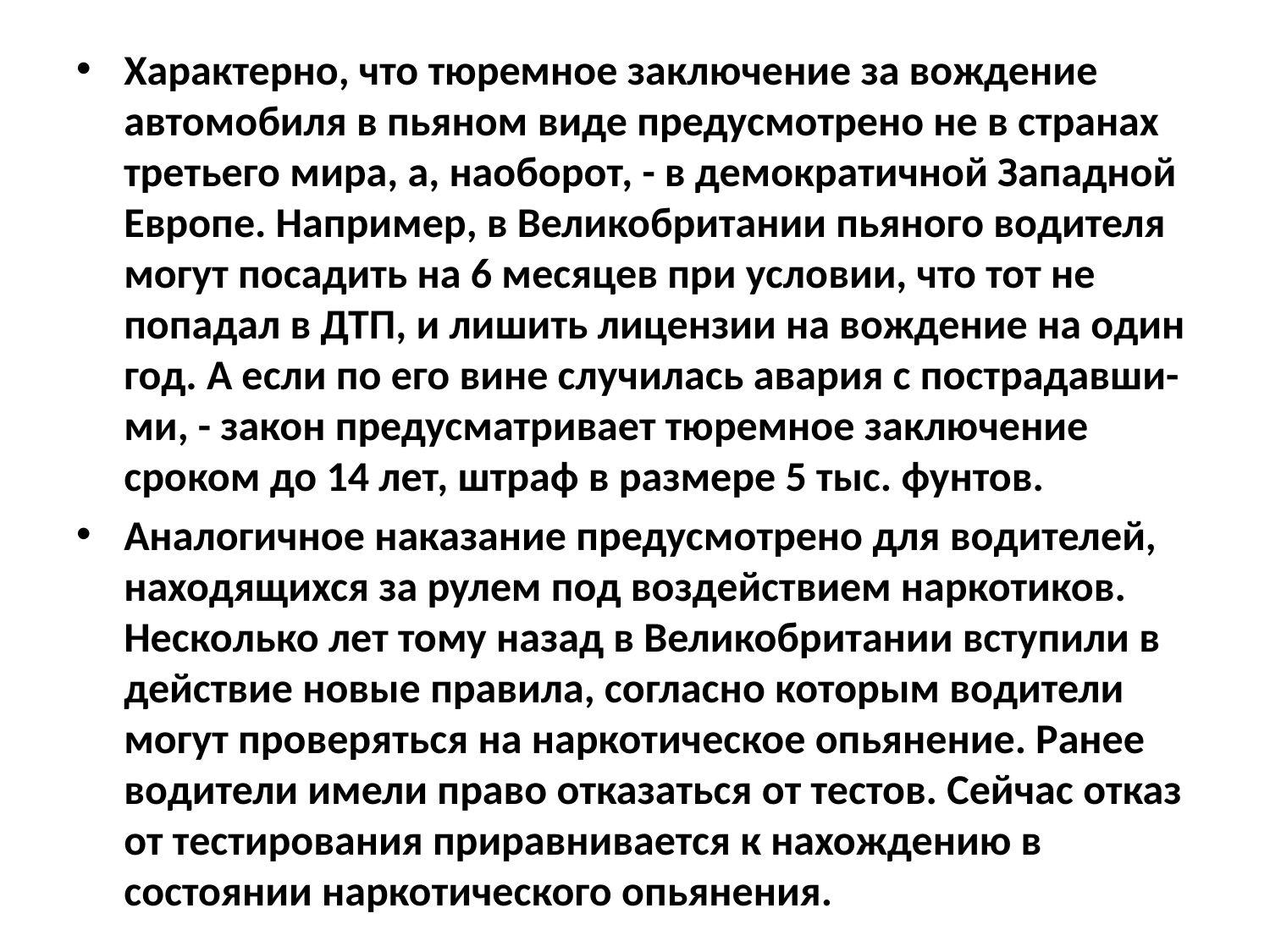

Характерно, что тюремное заключение за вождение автомобиля в пьяном виде предусмотрено не в странах третьего мира, а, наоборот, - в демократичной Западной Европе. Например, в Великобритании пьяного водителя могут посадить на 6 месяцев при условии, что тот не попадал в ДТП, и лишить лицензии на вождение на один год. А если по его вине случилась авария с пострадавши-ми, - закон предусматривает тюремное заключение сроком до 14 лет, штраф в размере 5 тыс. фунтов.
Аналогичное наказание предусмотрено для водителей, находящихся за рулем под воздействием наркотиков. Несколько лет тому назад в Великобритании вступили в действие новые правила, согласно которым водители могут проверяться на наркотическое опьянение. Ранее водители имели право отказаться от тестов. Сейчас отказ от тестирования приравнивается к нахождению в состоянии наркотического опьянения.